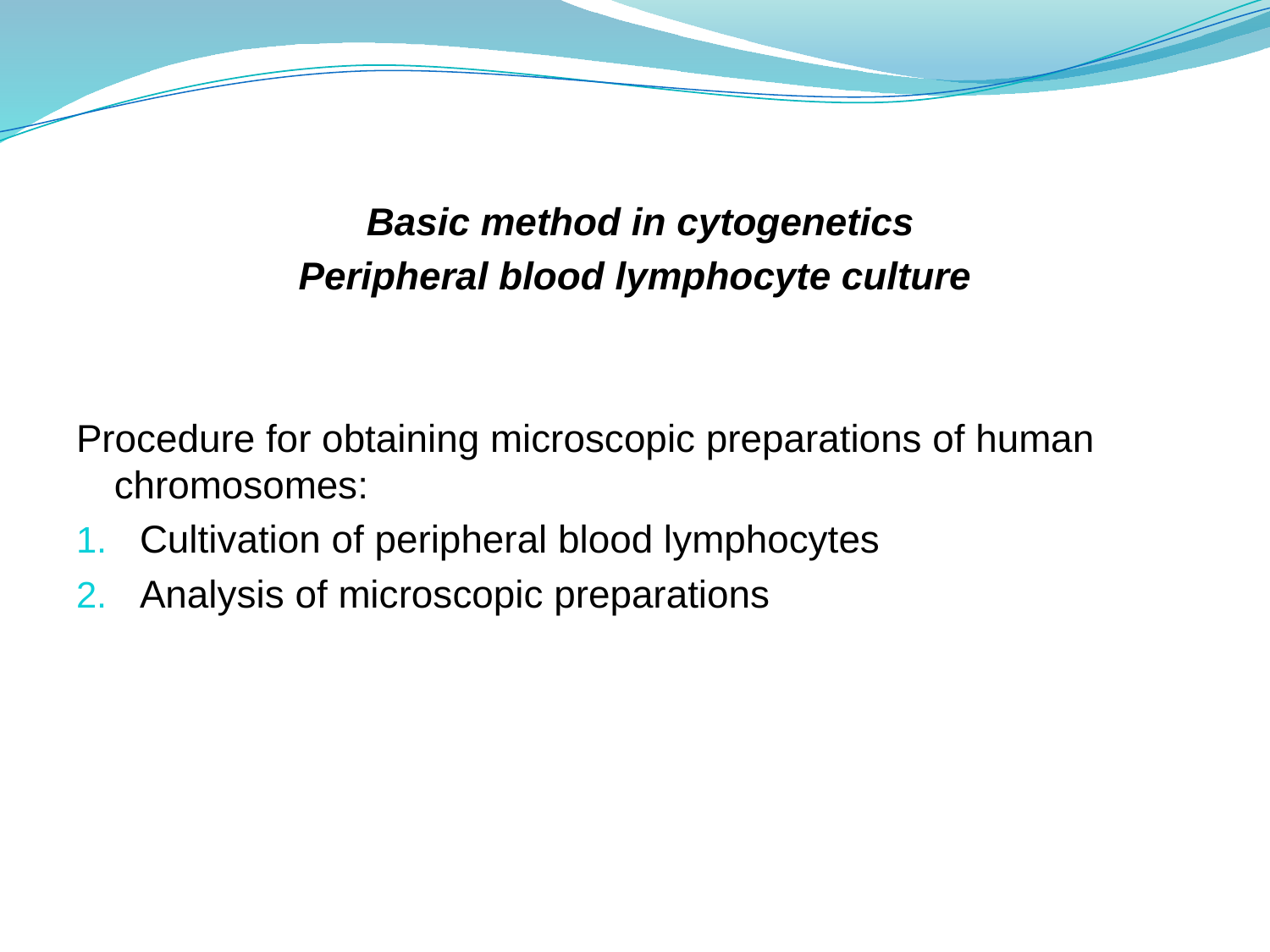

Basic method in cytogenetics
Peripheral blood lymphocyte culture

Procedure for obtaining microscopic preparations of human chromosomes:
Cultivation of peripheral blood lymphocytes
Analysis of microscopic preparations